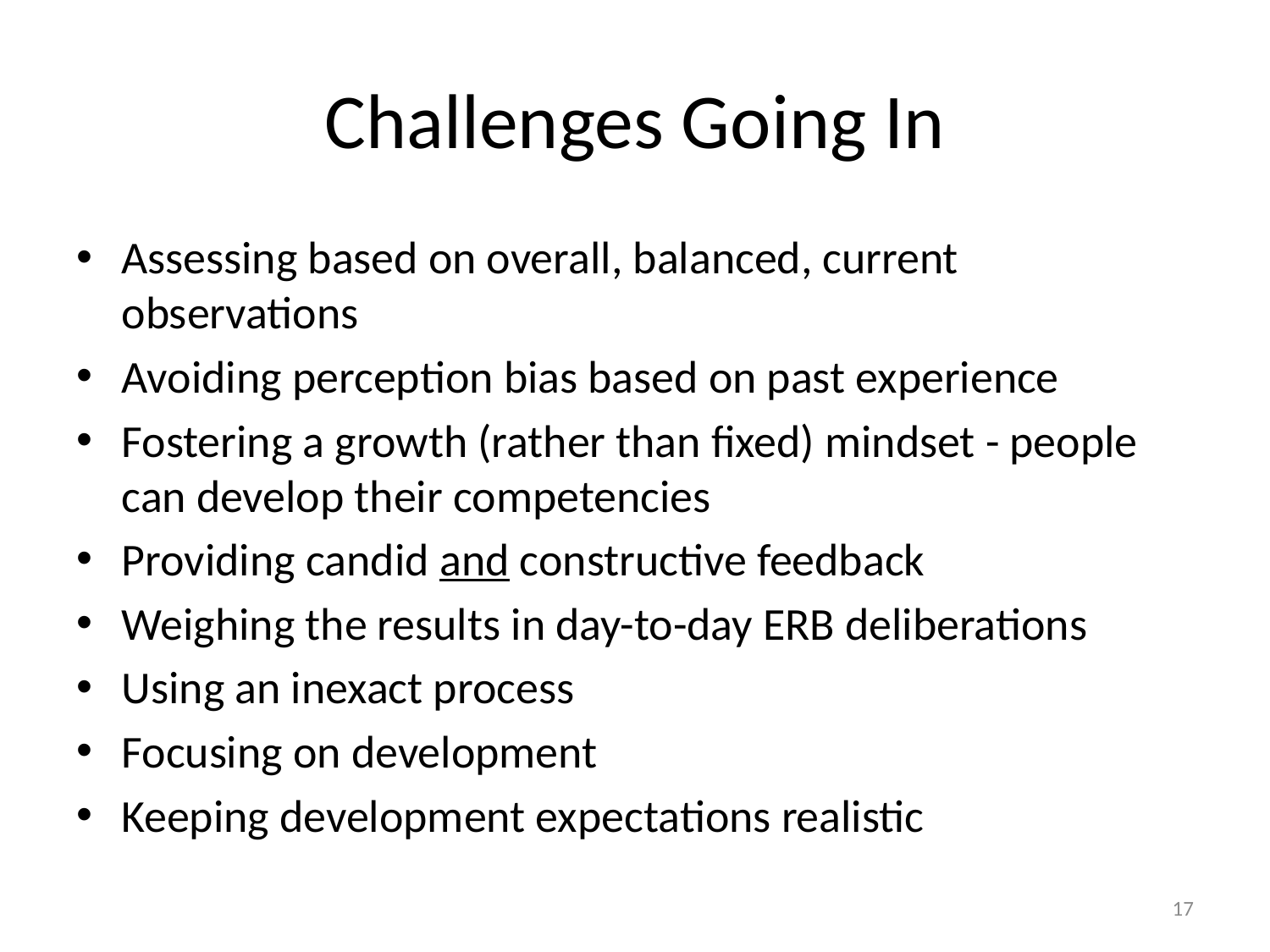

# Challenges Going In
Assessing based on overall, balanced, current observations
Avoiding perception bias based on past experience
Fostering a growth (rather than fixed) mindset - people can develop their competencies
Providing candid and constructive feedback
Weighing the results in day-to-day ERB deliberations
Using an inexact process
Focusing on development
Keeping development expectations realistic
17